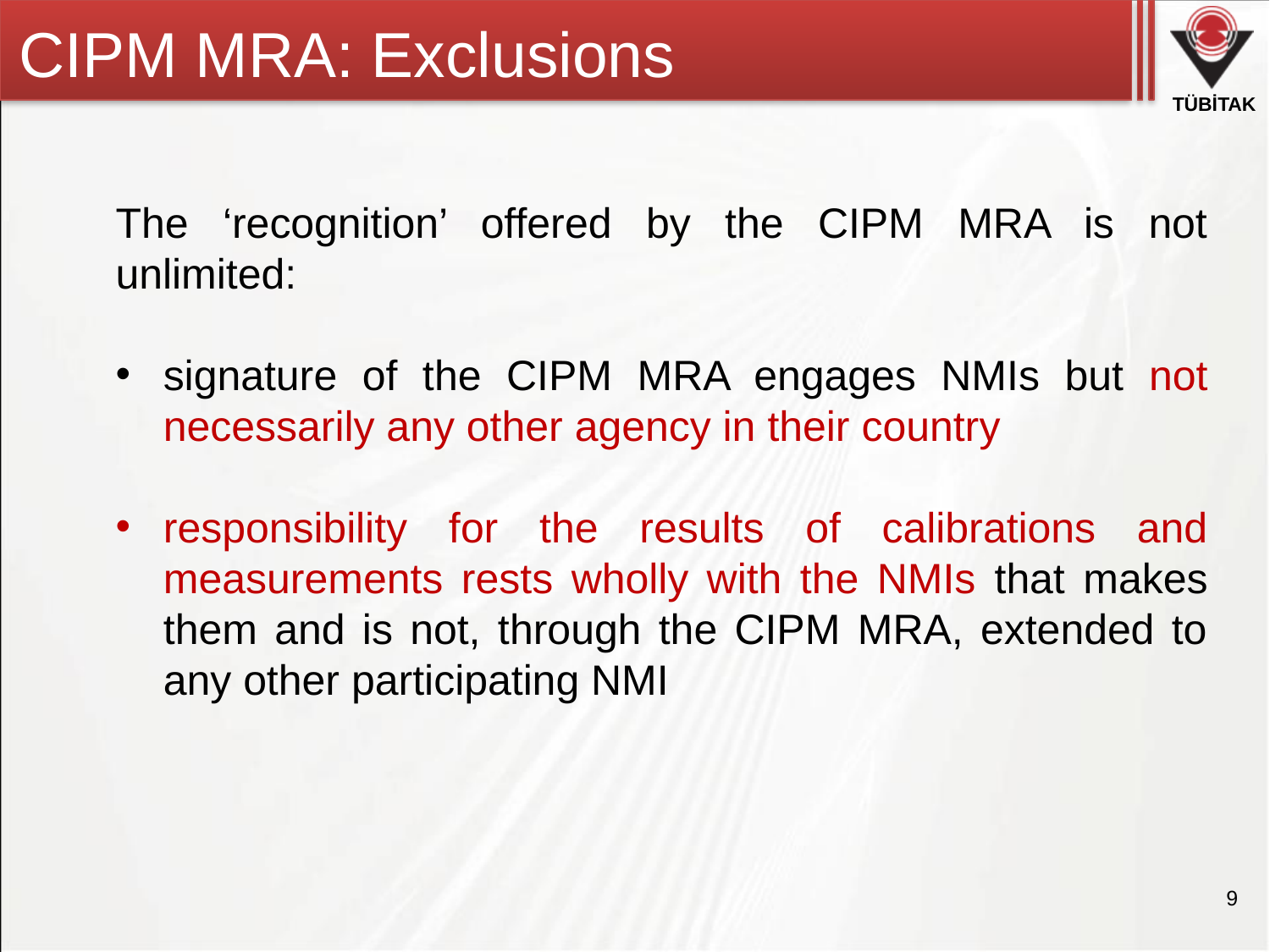

CIPM MRA: Exclusions
The ‘recognition’ offered by the CIPM MRA is not unlimited:

signature of the CIPM MRA engages NMIs but not necessarily any other agency in their country

responsibility for the results of calibrations and measurements rests wholly with the NMIs that makes them and is not, through the CIPM MRA, extended to any other participating NMI

9